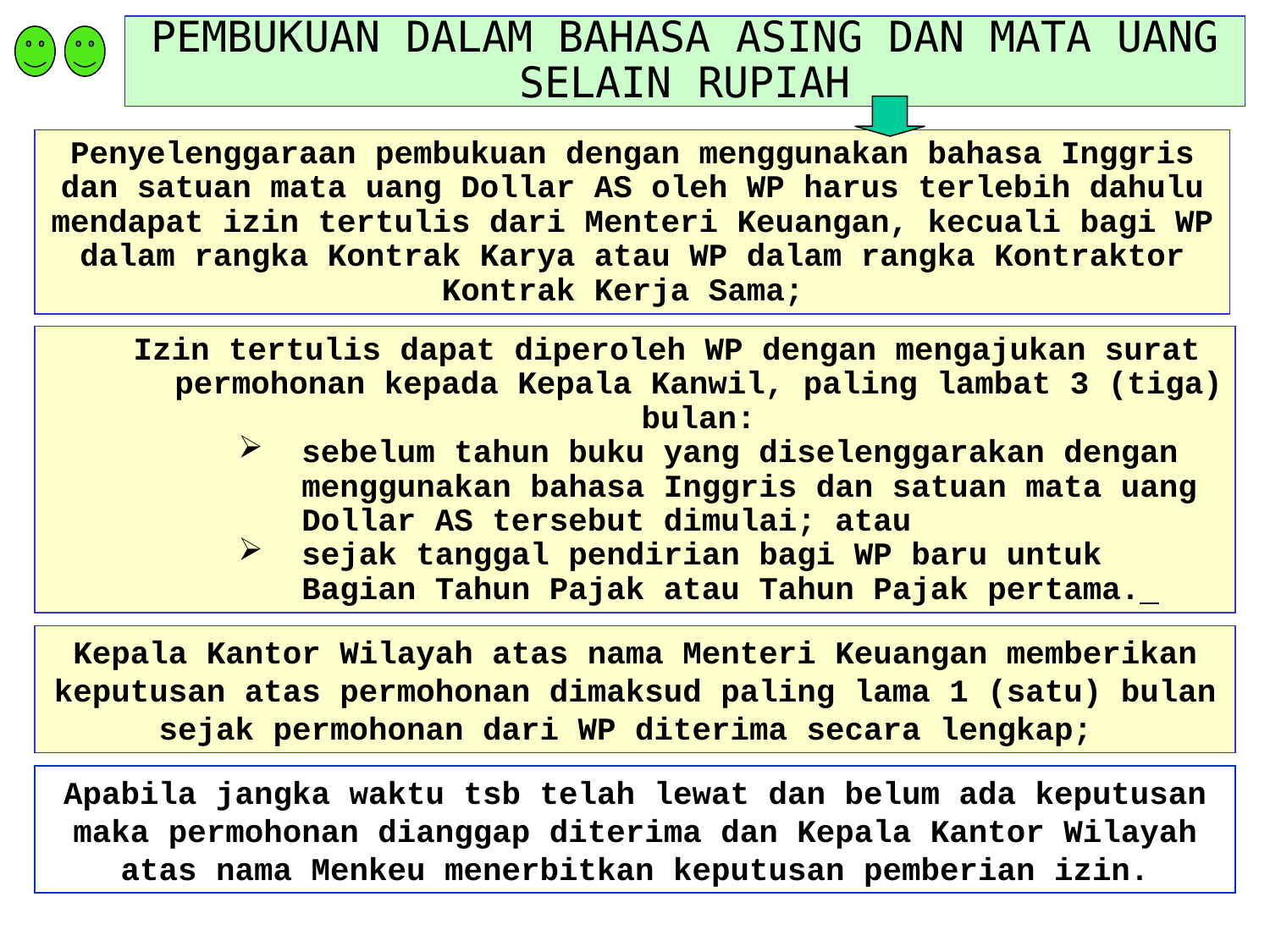

# PEMBUKUAN DALAM BAHASA ASING DAN MATA UANG SELAIN RUPIAH

Penyelenggaraan pembukuan dengan menggunakan bahasa Inggris dan satuan mata uang Dollar AS oleh WP harus terlebih dahulu mendapat izin tertulis dari Menteri Keuangan, kecuali bagi WP dalam rangka Kontrak Karya atau WP dalam rangka Kontraktor Kontrak Kerja Sama;
Izin tertulis dapat diperoleh WP dengan mengajukan surat permohonan kepada Kepala Kanwil, paling lambat 3 (tiga) bulan:
sebelum tahun buku yang diselenggarakan dengan menggunakan bahasa Inggris dan satuan mata uang Dollar AS tersebut dimulai; atau
sejak tanggal pendirian bagi WP baru untuk Bagian Tahun Pajak atau Tahun Pajak pertama.
Kepala Kantor Wilayah atas nama Menteri Keuangan memberikan keputusan atas permohonan dimaksud paling lama 1 (satu) bulan sejak permohonan dari WP diterima secara lengkap;
Apabila jangka waktu tsb telah lewat dan belum ada keputusan maka permohonan dianggap diterima dan Kepala Kantor Wilayah atas nama Menkeu menerbitkan keputusan pemberian izin.